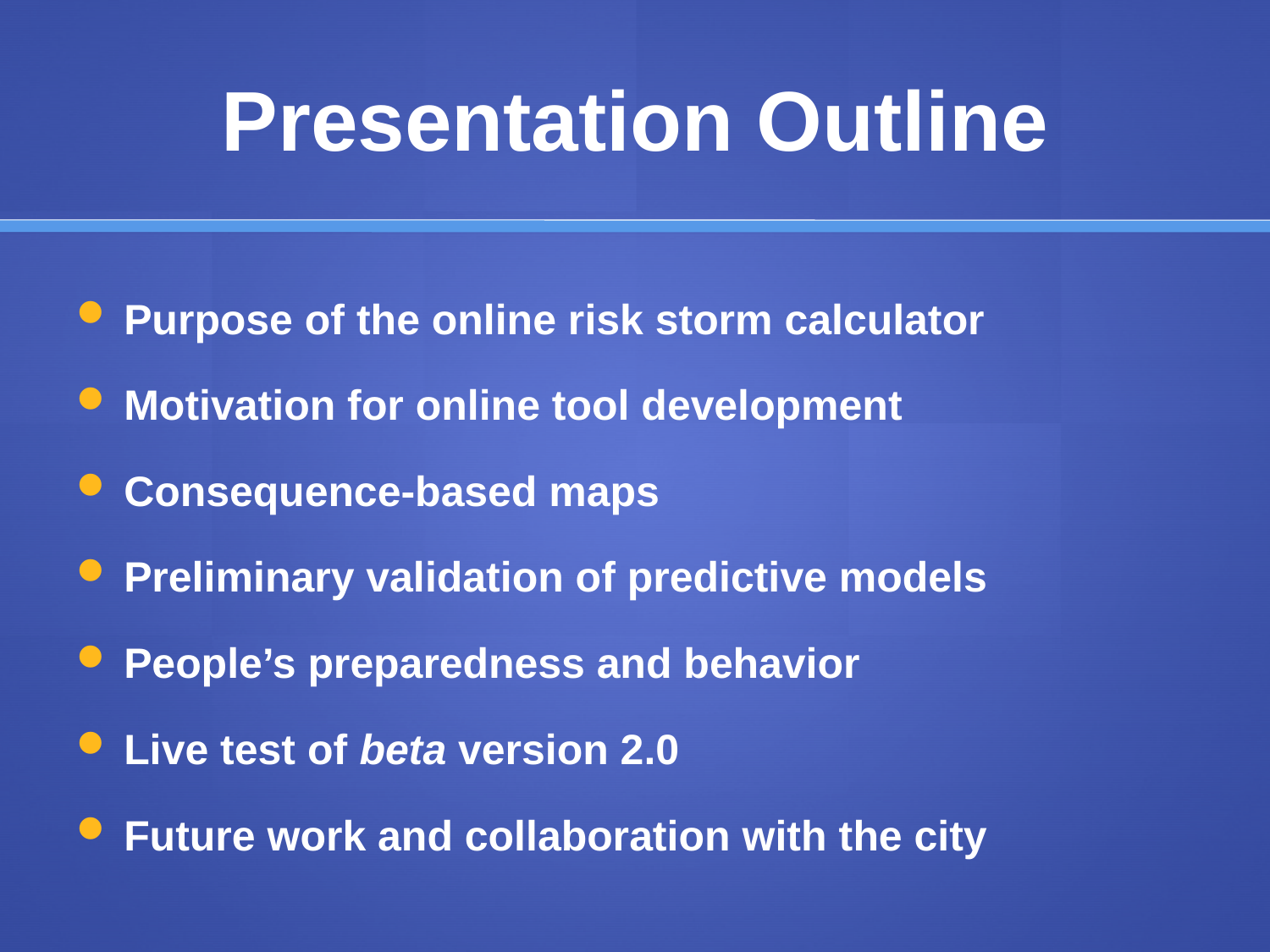

# Presentation Outline
Purpose of the online risk storm calculator
Motivation for online tool development
Consequence-based maps
Preliminary validation of predictive models
People’s preparedness and behavior
Live test of beta version 2.0
Future work and collaboration with the city